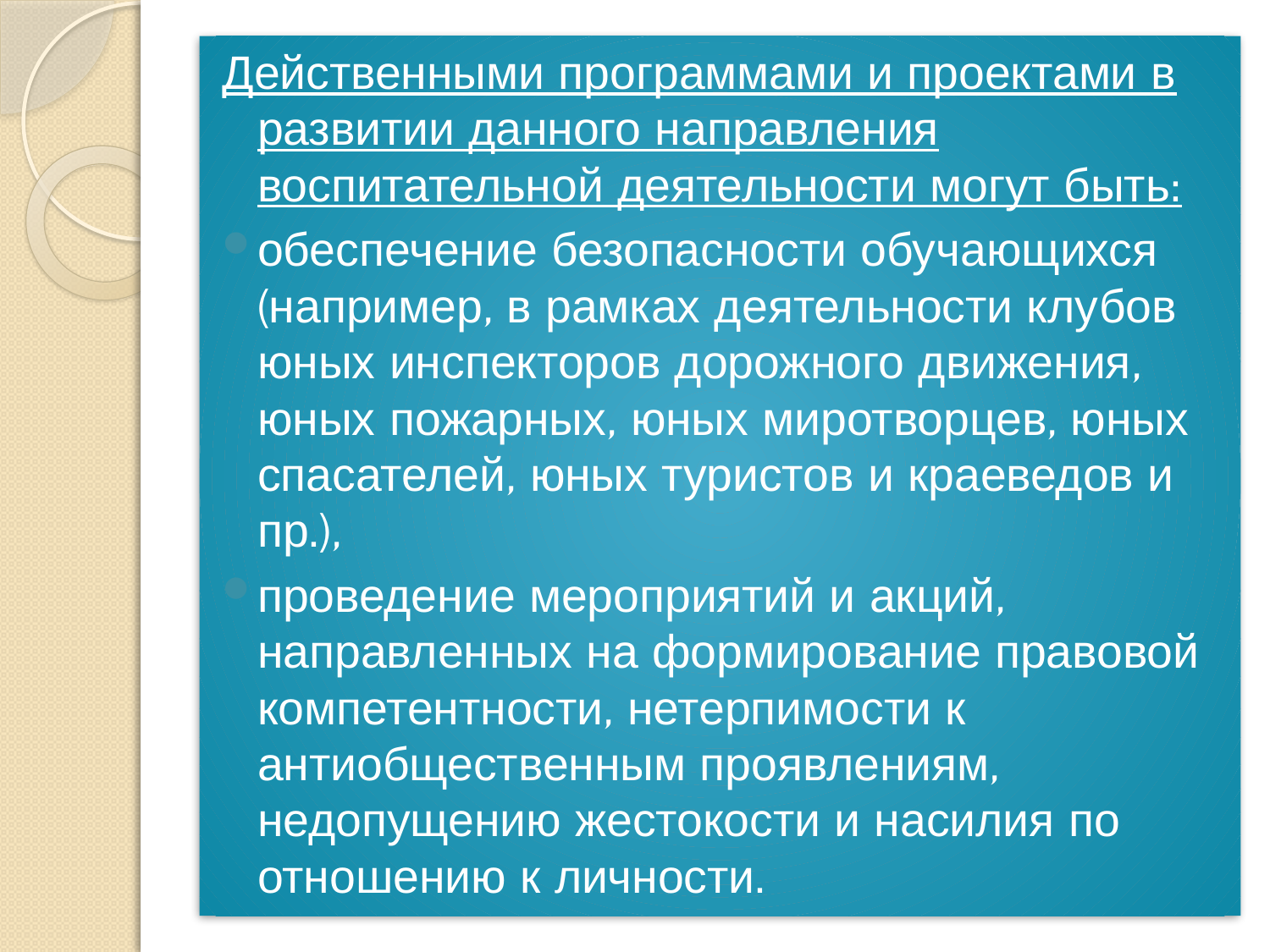

Действенными программами и проектами в развитии данного направления воспитательной деятельности могут быть:
обеспечение безопасности обучающихся (например, в рамках деятельности клубов юных инспекторов дорожного движения, юных пожарных, юных миротворцев, юных спасателей, юных туристов и краеведов и пр.),
проведение мероприятий и акций, направленных на формирование правовой компетентности, нетерпимости к антиобщественным проявлениям, недопущению жестокости и насилия по отношению к личности.